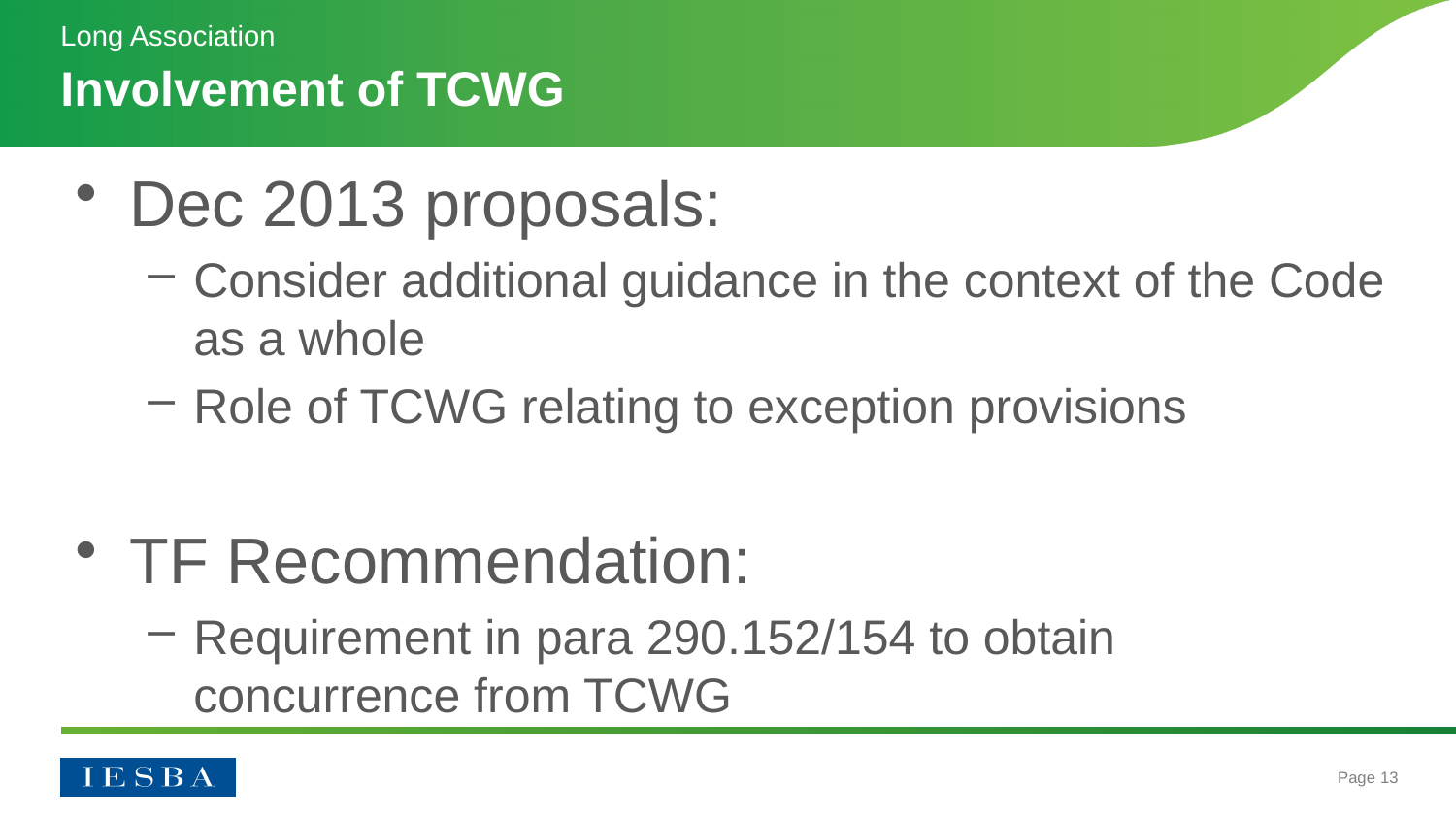

Long Association
# Involvement of TCWG
Dec 2013 proposals:
Consider additional guidance in the context of the Code as a whole
Role of TCWG relating to exception provisions

TF Recommendation:
Requirement in para 290.152/154 to obtain concurrence from TCWG